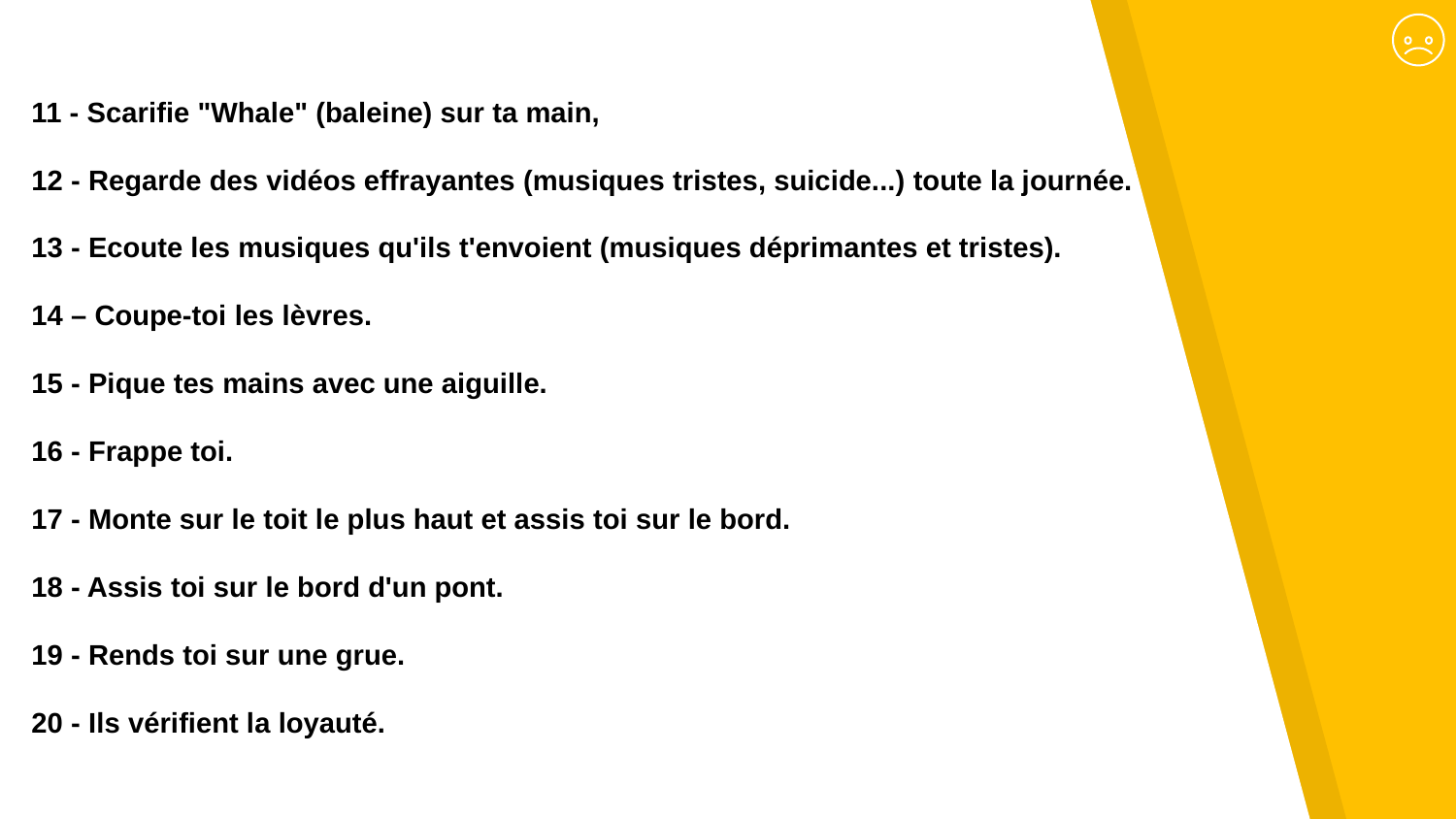

11 - Scarifie "Whale" (baleine) sur ta main, 
12 - Regarde des vidéos effrayantes (musiques tristes, suicide...) toute la journée. 
13 - Ecoute les musiques qu'ils t'envoient (musiques déprimantes et tristes).
14 – Coupe-toi les lèvres.
15 - Pique tes mains avec une aiguille.
16 - Frappe toi. 
17 - Monte sur le toit le plus haut et assis toi sur le bord.
18 - Assis toi sur le bord d'un pont.
19 - Rends toi sur une grue.
20 - Ils vérifient la loyauté.